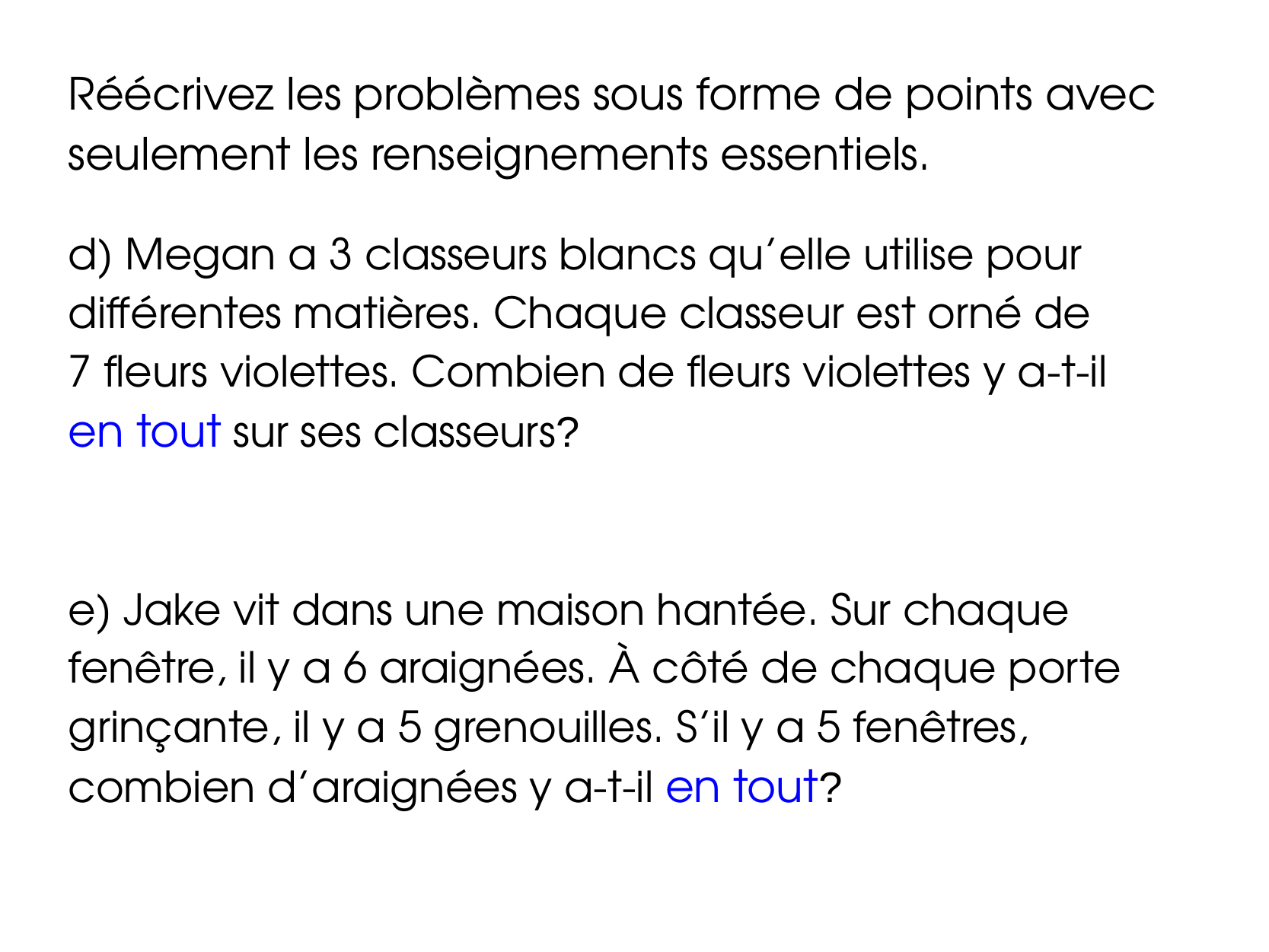

Réécrivez les problèmes sous forme de points avec seulement les renseignements essentiels.
d) Megan a 3 classeurs blancs qu’elle utilise pour différentes matières. Chaque classeur est orné de
7 fleurs violettes. Combien de fleurs violettes y a-t-il en tout sur ses classeurs?
e) Jake vit dans une maison hantée. Sur chaque fenêtre, il y a 6 araignées. À côté de chaque porte grinçante, il y a 5 grenouilles. S’il y a 5 fenêtres, combien d’araignées y a-t-il en tout?